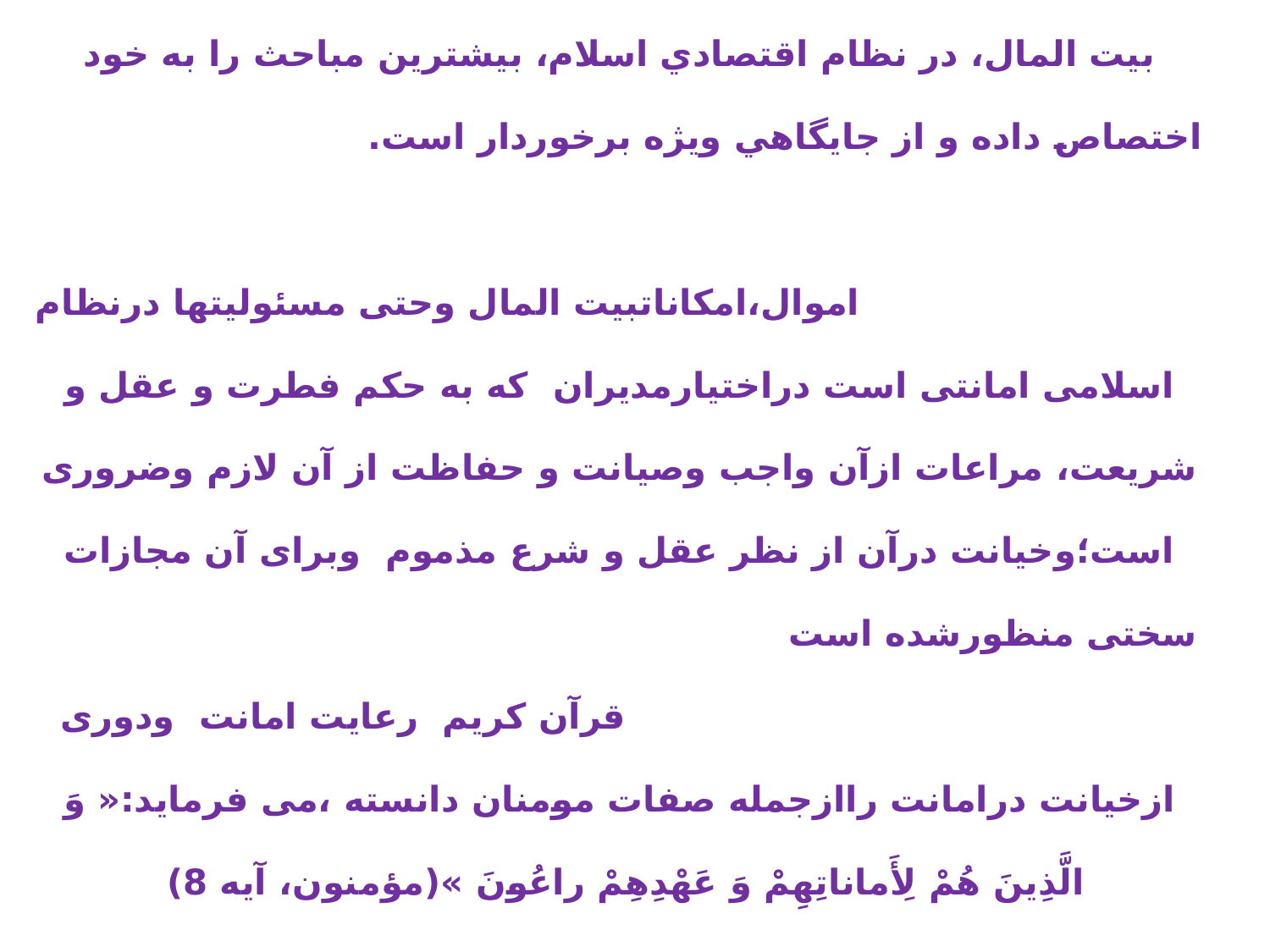

مقدمه:
بيت المال، در نظام اقتصادي اسلام، بيشترين مباحث را به خود اختصاص داده و از جايگاهي ويژه برخوردار است.                                                                                                                                                        اموال،امکاناتبیت المال وحتی مسئولیتها درنظام اسلامی امانتی است دراختیارمدیران  که به حکم فطرت و عقل و شریعت، مراعات ازآن واجب وصیانت و حفاظت از آن لازم وضروری است؛وخیانت درآن از نظر عقل و شرع مذموم  وبرای آن مجازات سختی منظورشده است                                                                                                           قرآن کریم  رعایت امانت  ودوری ازخیانت درامانت راازجمله صفات مومنان دانسته ،می فرماید:« وَ الَّذِينَ هُمْ لِأَماناتِهِمْ وَ عَهْدِهِمْ راعُونَ »(مؤمنون، آیه 8)